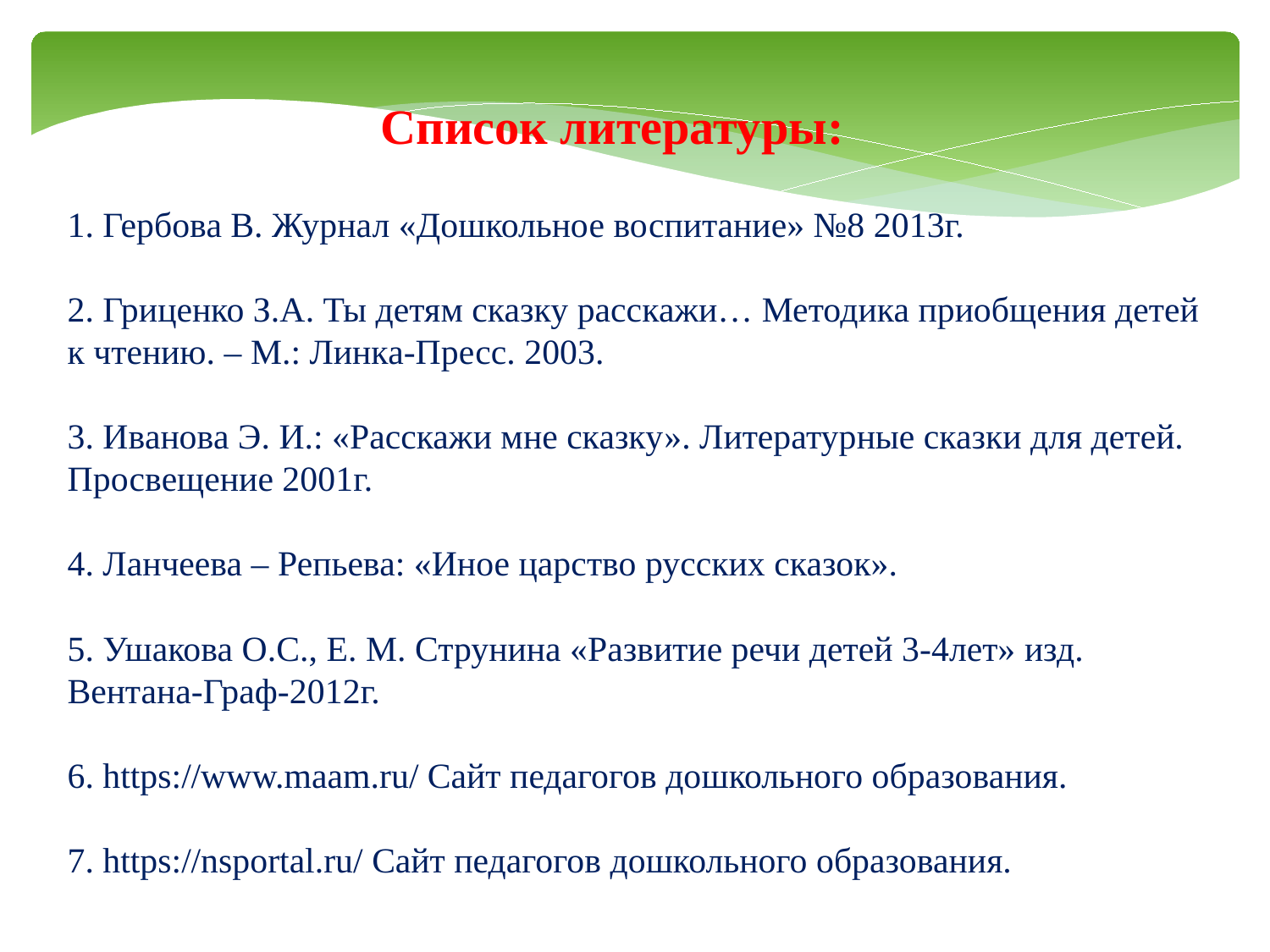

Список литературы:
1. Гербова В. Журнал «Дошкольное воспитание» №8 2013г.

2. Гриценко З.А. Ты детям сказку расскажи… Методика приобщения детей к чтению. – М.: Линка-Пресс. 2003.

3. Иванова Э. И.: «Расскажи мне сказку». Литературные сказки для детей. Просвещение 2001г.

4. Ланчеева – Репьева: «Иное царство русских сказок».

5. Ушакова О.С., Е. М. Струнина «Развитие речи детей 3-4лет» изд. Вентана-Граф-2012г.

6. https://www.maam.ru/ Сайт педагогов дошкольного образования.

7. https://nsportal.ru/ Сайт педагогов дошкольного образования.